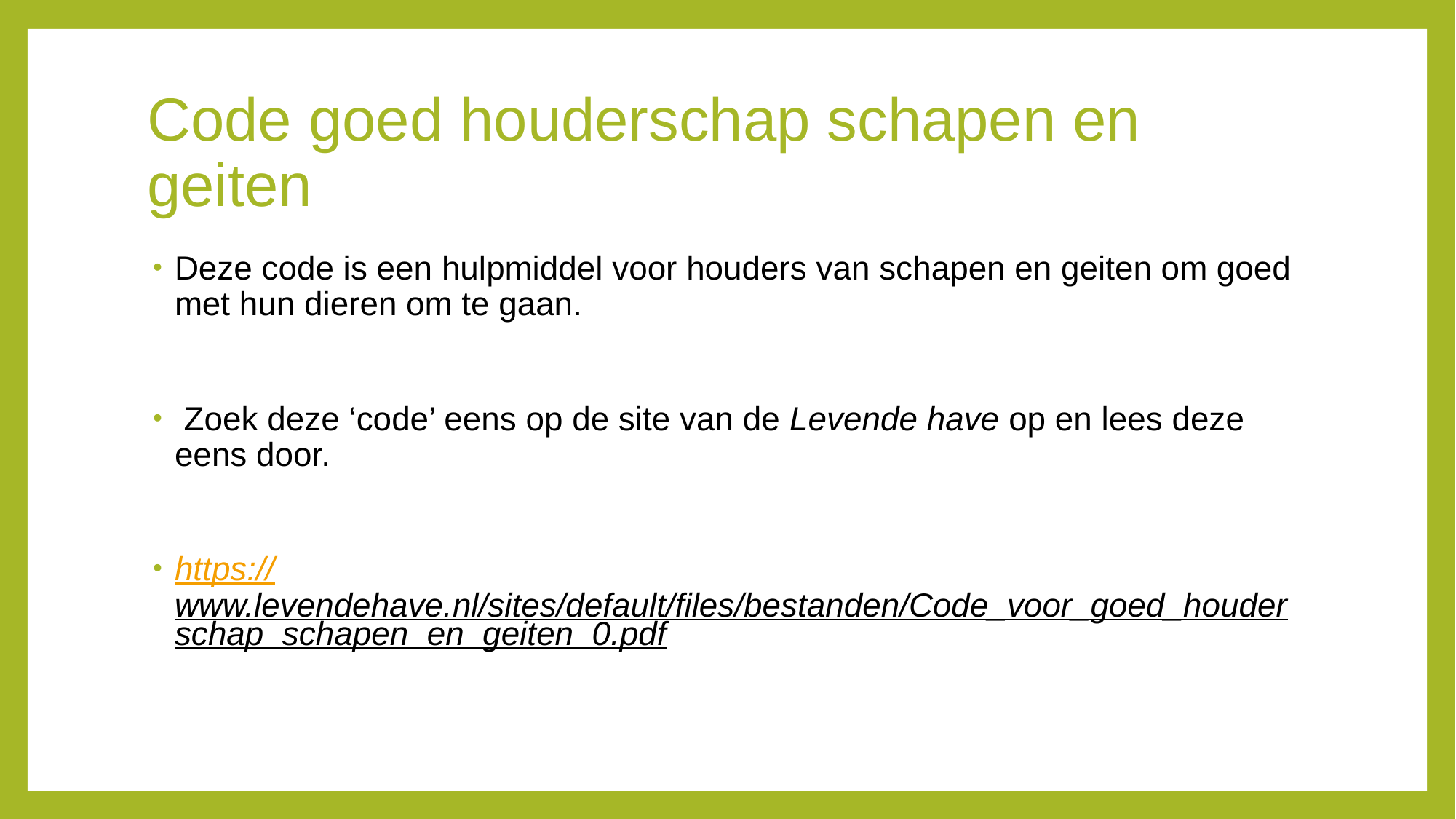

# Code goed houderschap schapen en geiten
Deze code is een hulpmiddel voor houders van schapen en geiten om goed met hun dieren om te gaan.

 Zoek deze ‘code’ eens op de site van de Levende have op en lees deze eens door.

https://www.levendehave.nl/sites/default/files/bestanden/Code_voor_goed_houderschap_schapen_en_geiten_0.pdf